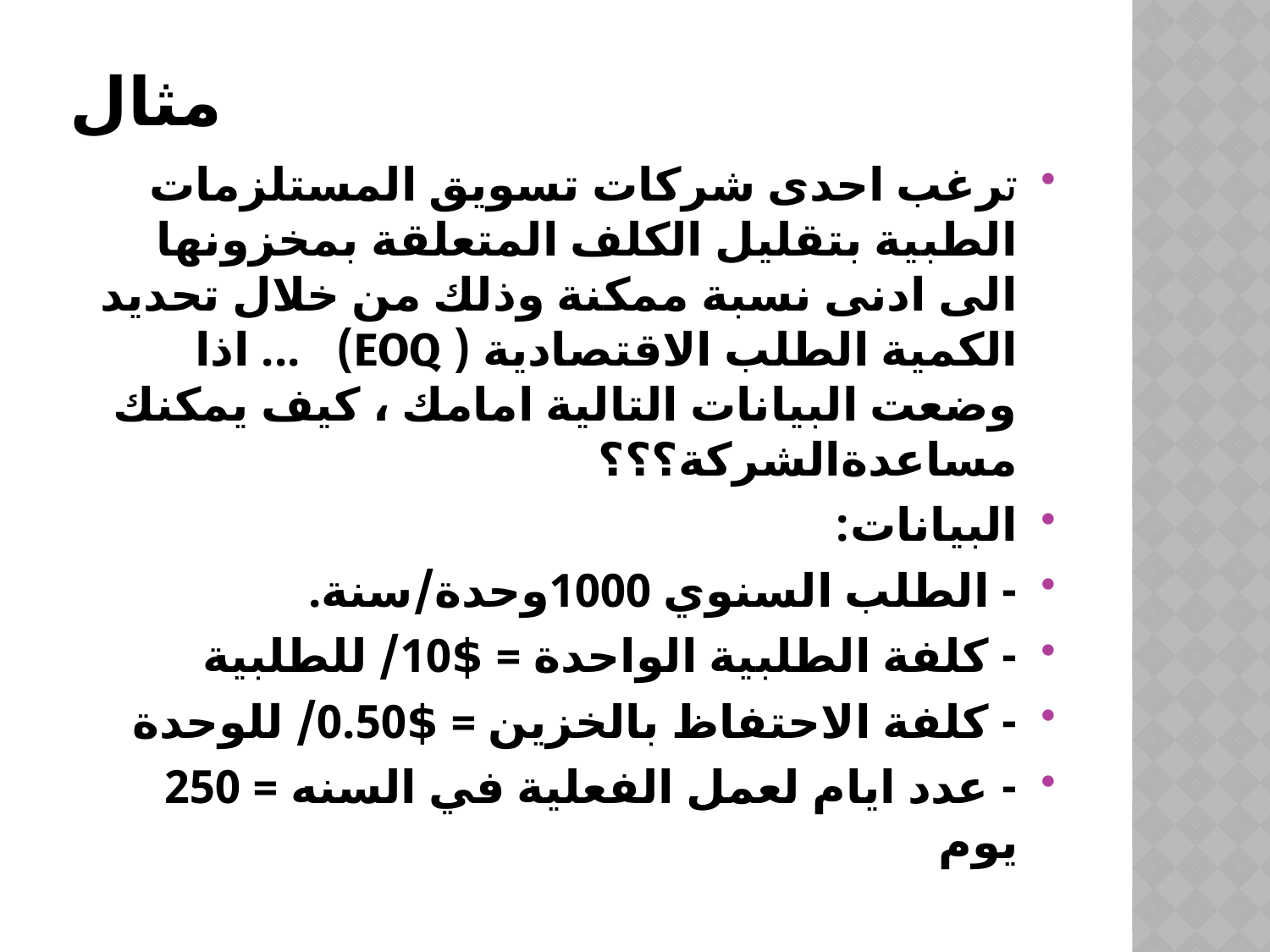

# مثال
ترغب احدى شركات تسويق المستلزمات الطبية بتقليل الكلف المتعلقة بمخزونها الى ادنى نسبة ممكنة وذلك من خلال تحديد الكمية الطلب الاقتصادية ( EOQ)   ... اذا وضعت البيانات التالية امامك ، كيف يمكنك مساعدةالشركة؟؟؟
البيانات:
- الطلب السنوي 1000وحدة/سنة.
- كلفة الطلبية الواحدة = $10/ للطلبية
- كلفة الاحتفاظ بالخزين = $0.50/ للوحدة
- عدد ايام لعمل الفعلية في السنه = 250 يوم